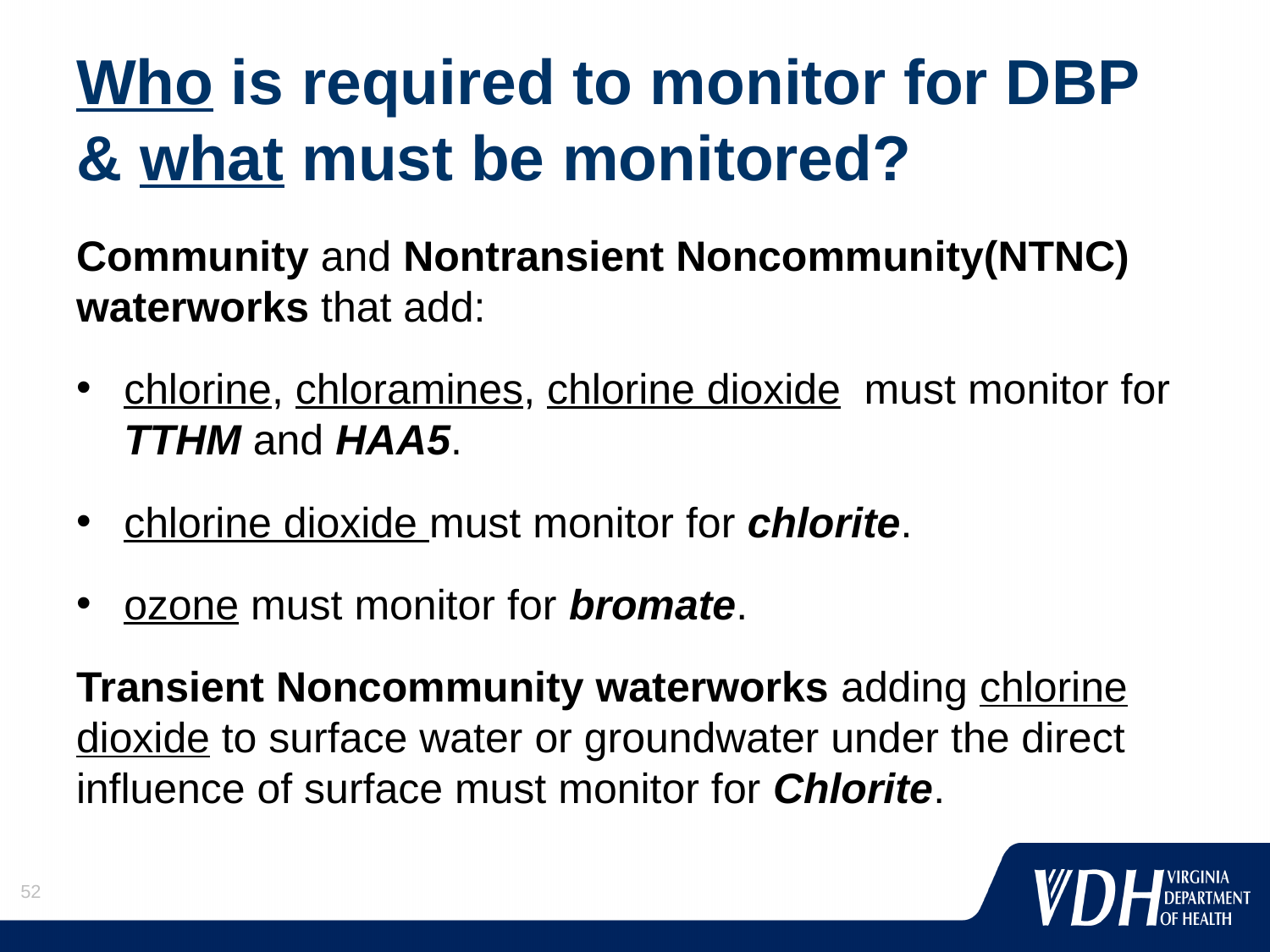

# Who is required to monitor for DBP & what must be monitored?
Community and Nontransient Noncommunity(NTNC) waterworks that add:

chlorine, chloramines, chlorine dioxide  must monitor for TTHM and HAA5.

chlorine dioxide must monitor for chlorite.

ozone must monitor for bromate.

Transient Noncommunity waterworks adding chlorine dioxide to surface water or groundwater under the direct influence of surface must monitor for Chlorite.

52